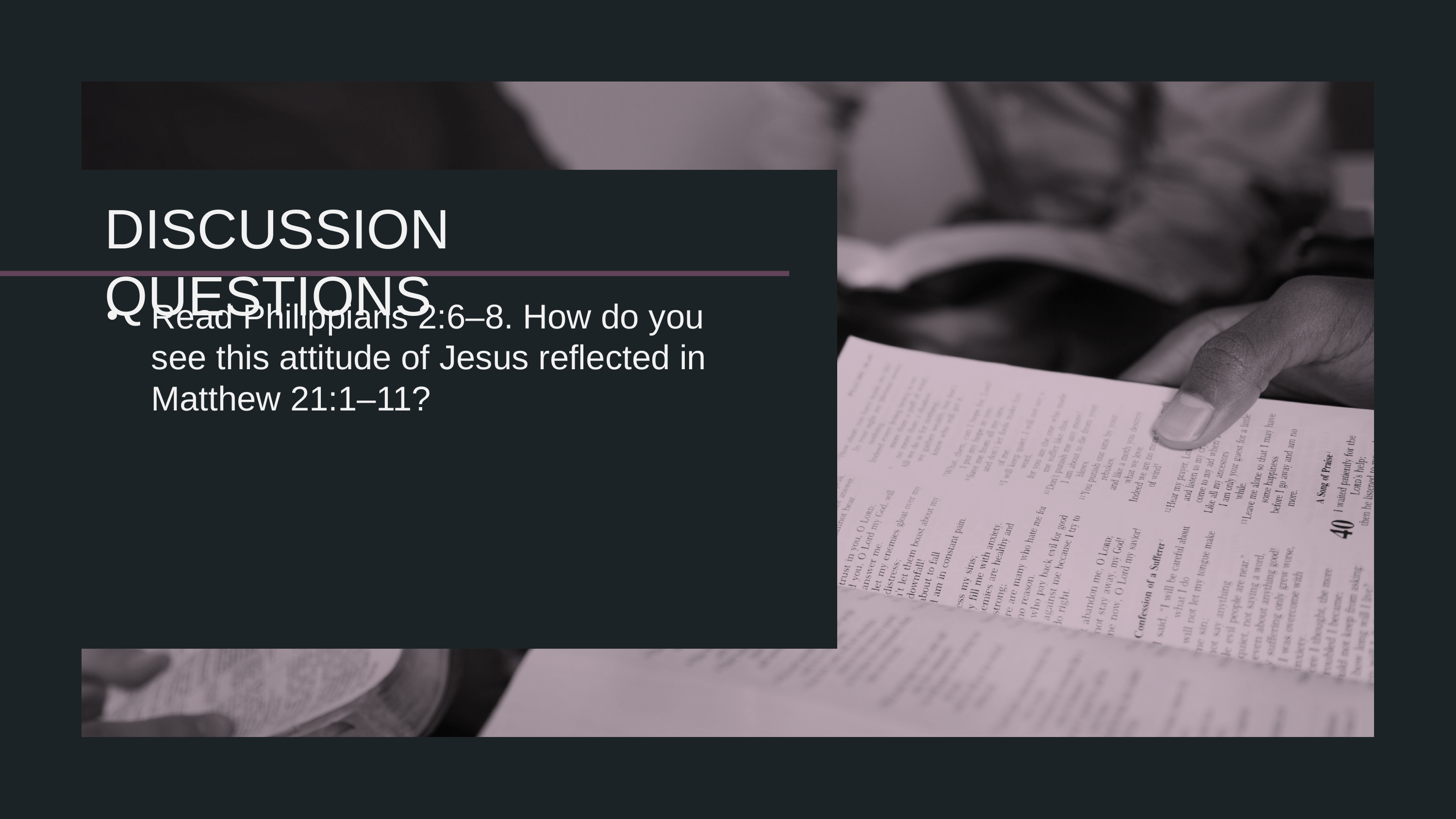

Read Philippians 2:6–8. How do you see this attitude of Jesus reflected in Matthew 21:1–11?